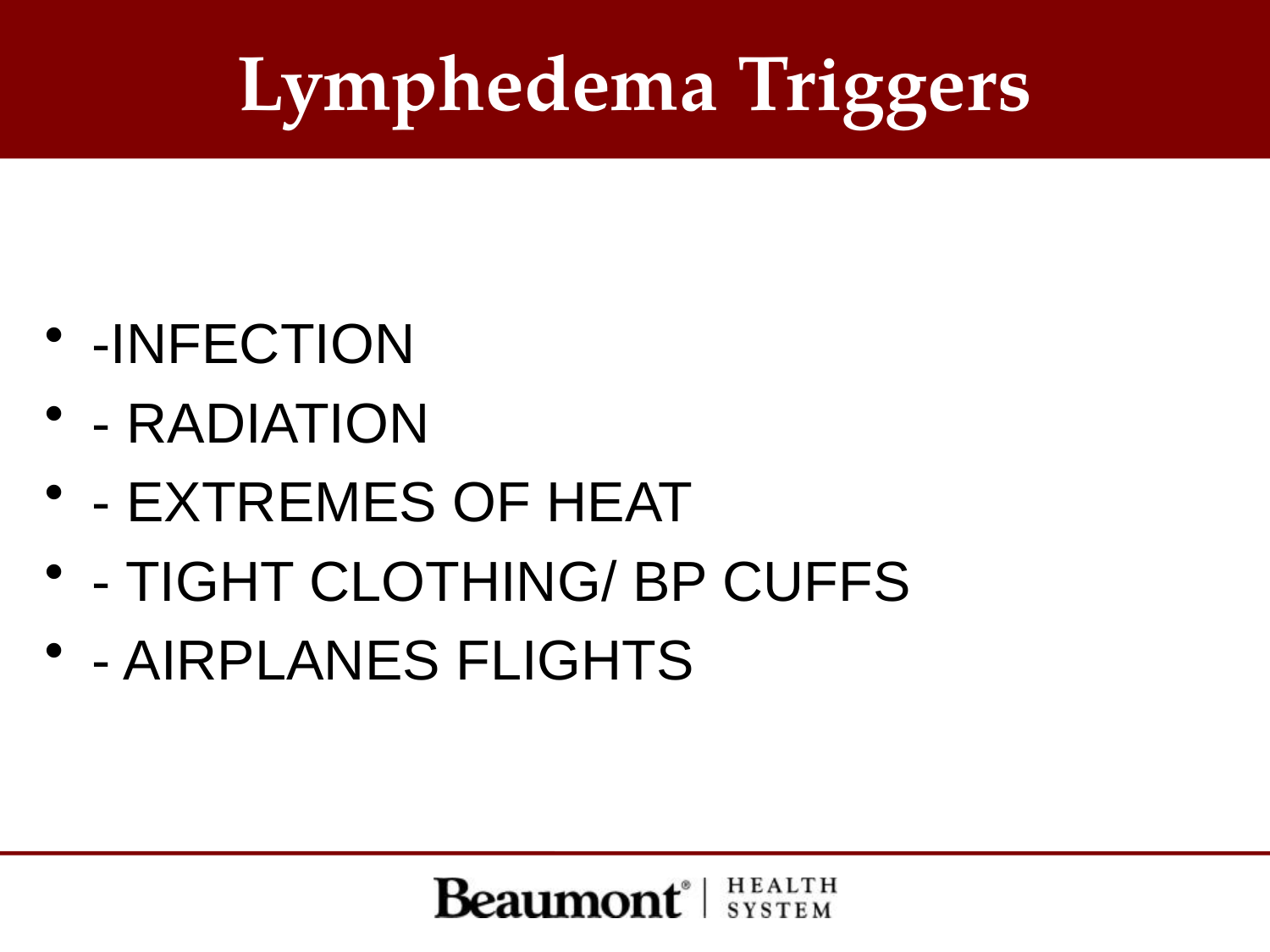

# Lymphedema Triggers

-INFECTION
- RADIATION
- EXTREMES OF HEAT
- TIGHT CLOTHING/ BP CUFFS
- AIRPLANES FLIGHTS